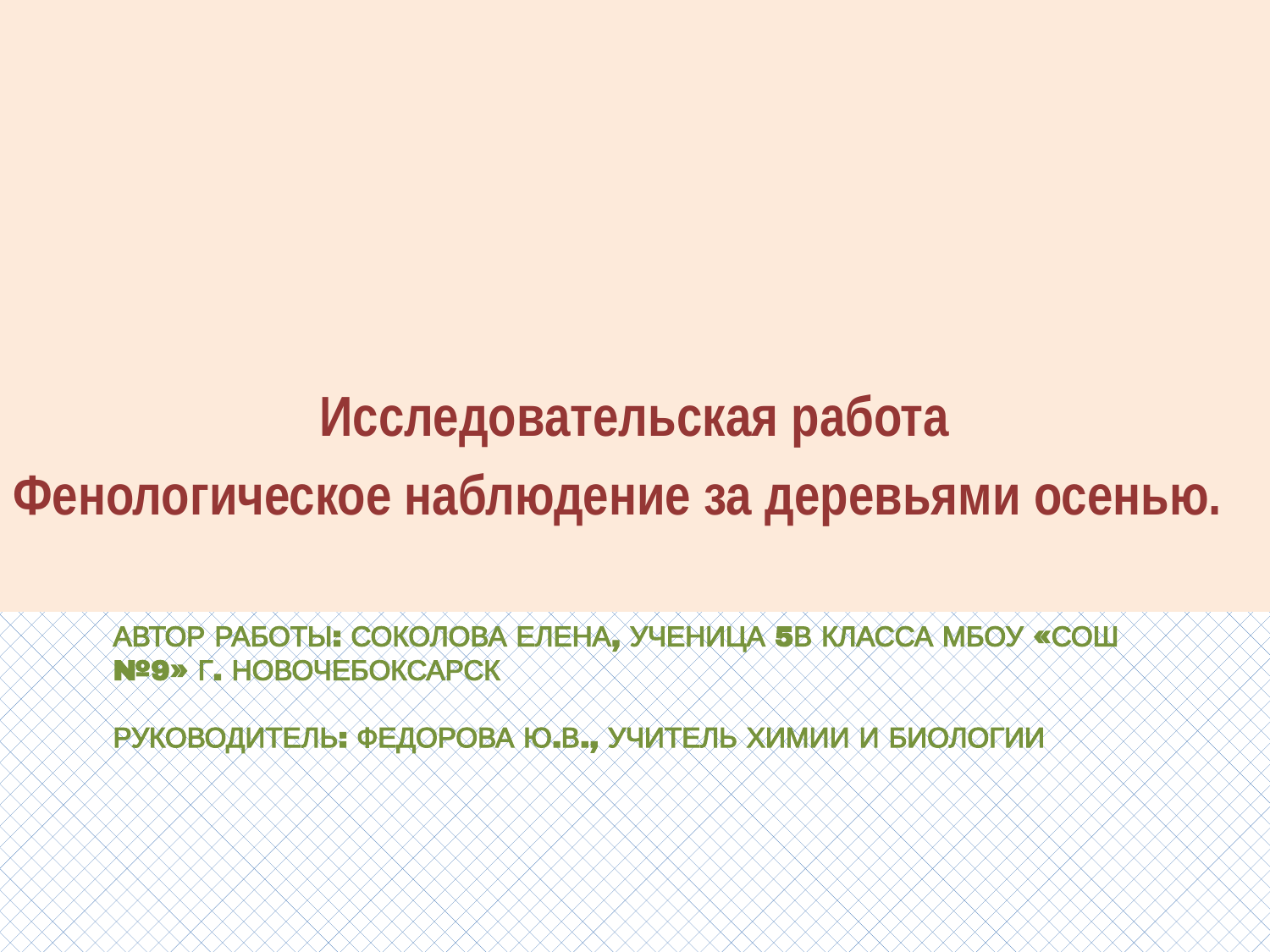

Исследовательская работа
Фенологическое наблюдение за деревьями осенью.

# Автор работы: Соколова Елена, ученица 5В класса МБОУ «СОШ №9» г. Новочебоксарск   Руководитель: Федорова Ю.В., учитель химии и биологии